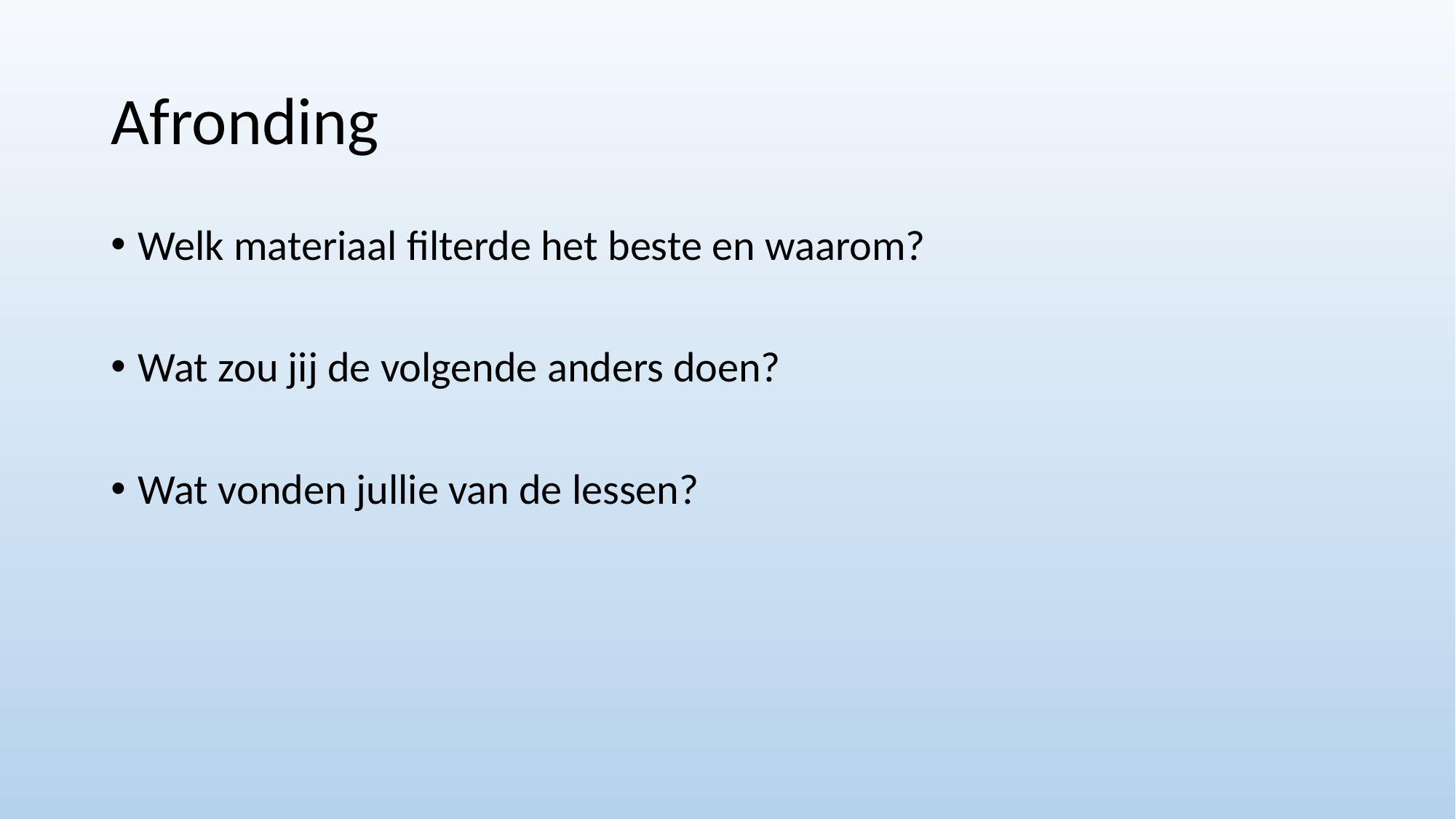

# Afronding
Welk materiaal filterde het beste en waarom?

Wat zou jij de volgende anders doen?

Wat vonden jullie van de lessen?